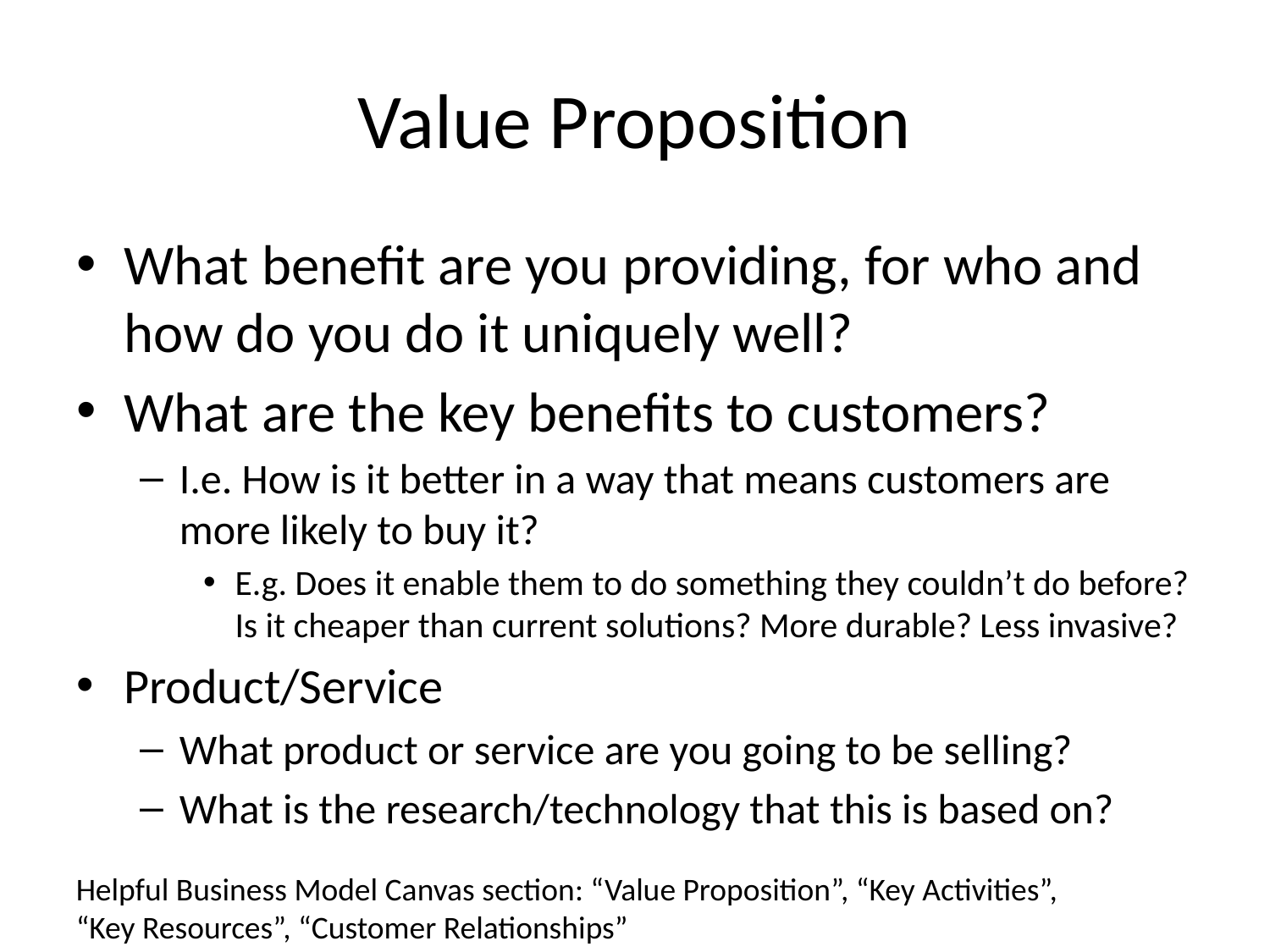

# Value Proposition
What benefit are you providing, for who and how do you do it uniquely well?
What are the key benefits to customers?
I.e. How is it better in a way that means customers are more likely to buy it?
E.g. Does it enable them to do something they couldn’t do before? Is it cheaper than current solutions? More durable? Less invasive?
Product/Service
What product or service are you going to be selling?
What is the research/technology that this is based on?

Helpful Business Model Canvas section: “Value Proposition”, “Key Activities”, “Key Resources”, “Customer Relationships”